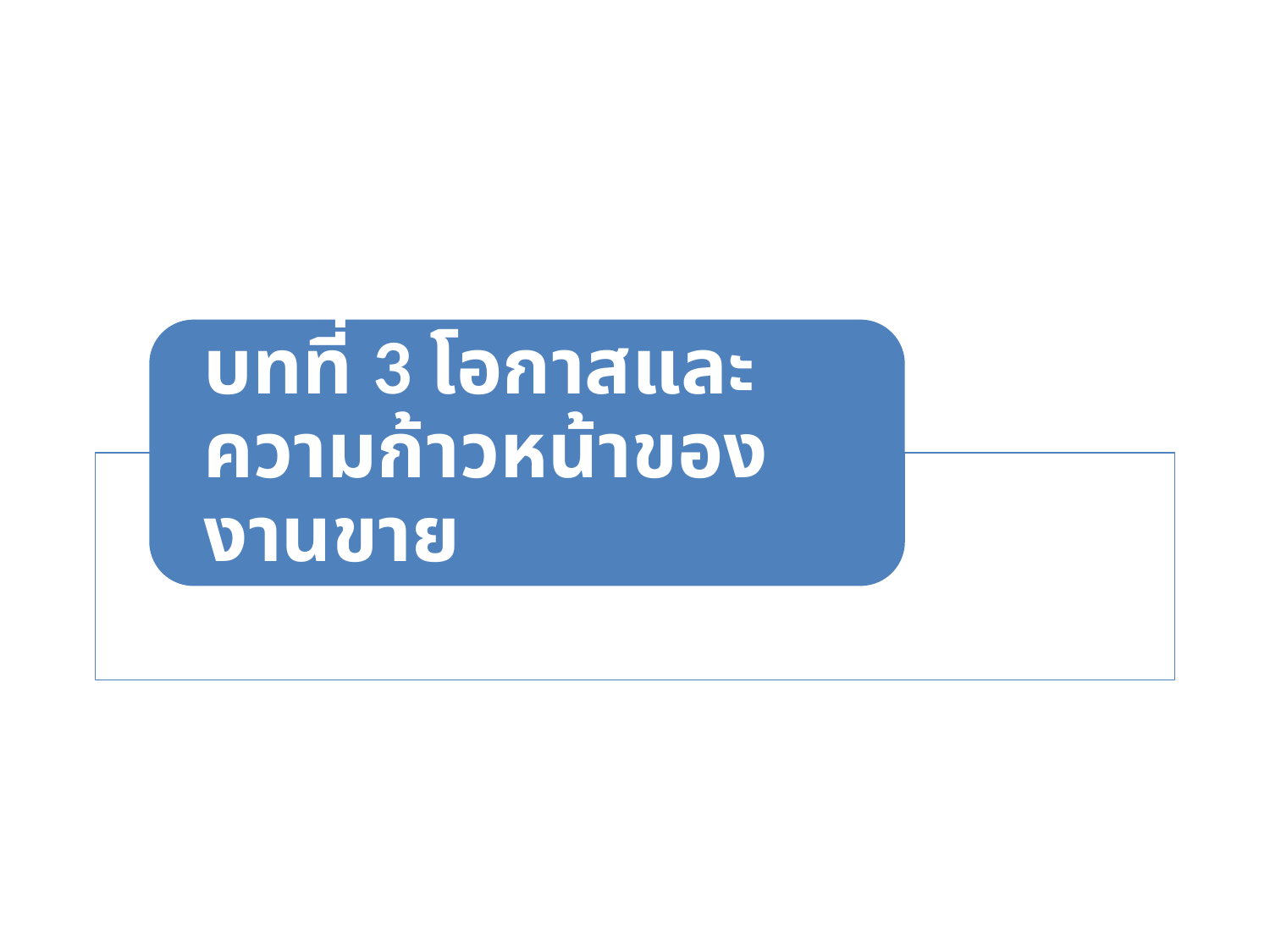

บทที่ 3 โอกาสและความก้าวหน้าของงานขาย